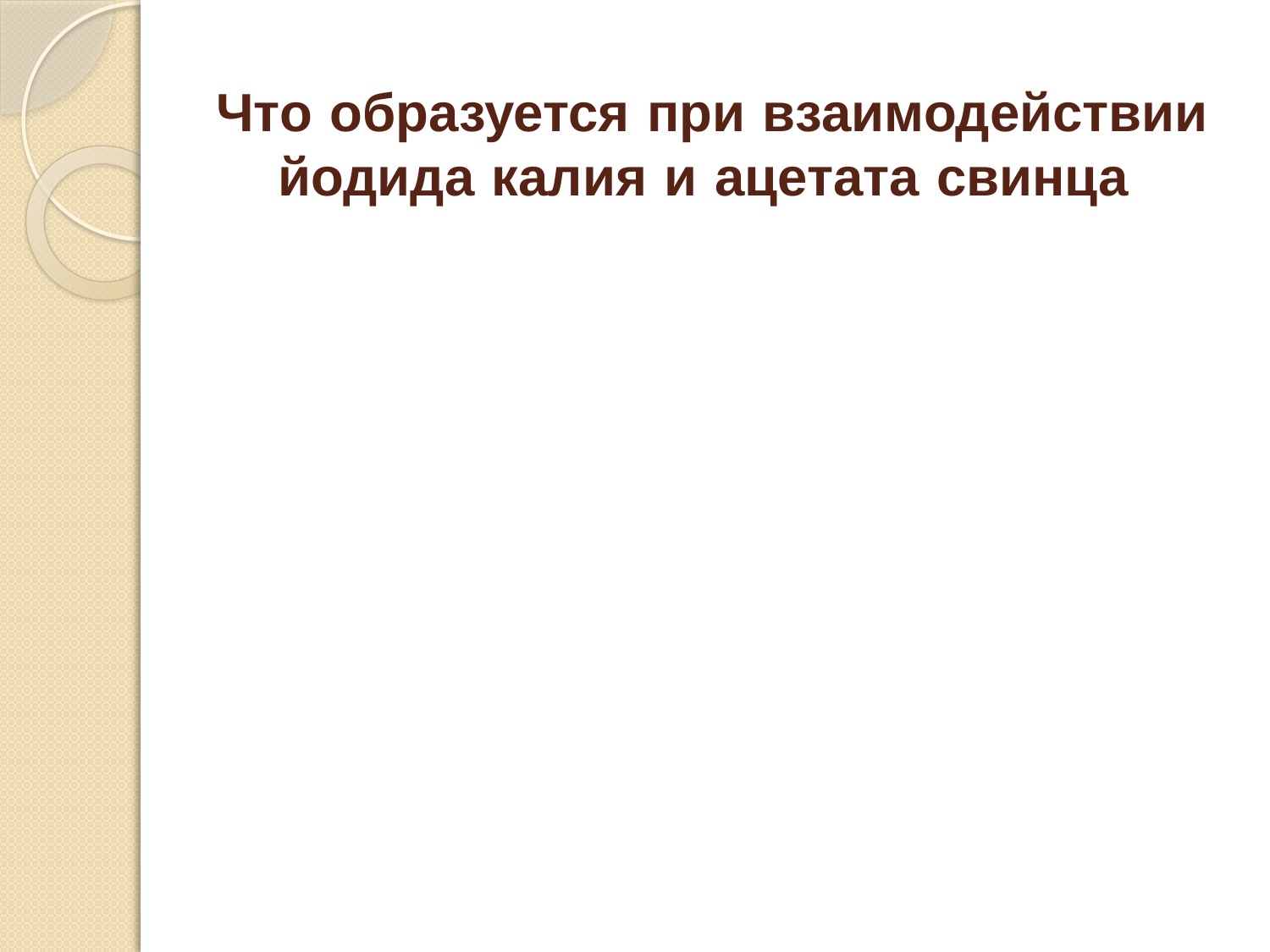

# Что образуется при взаимодействии йодида калия и ацетата свинца